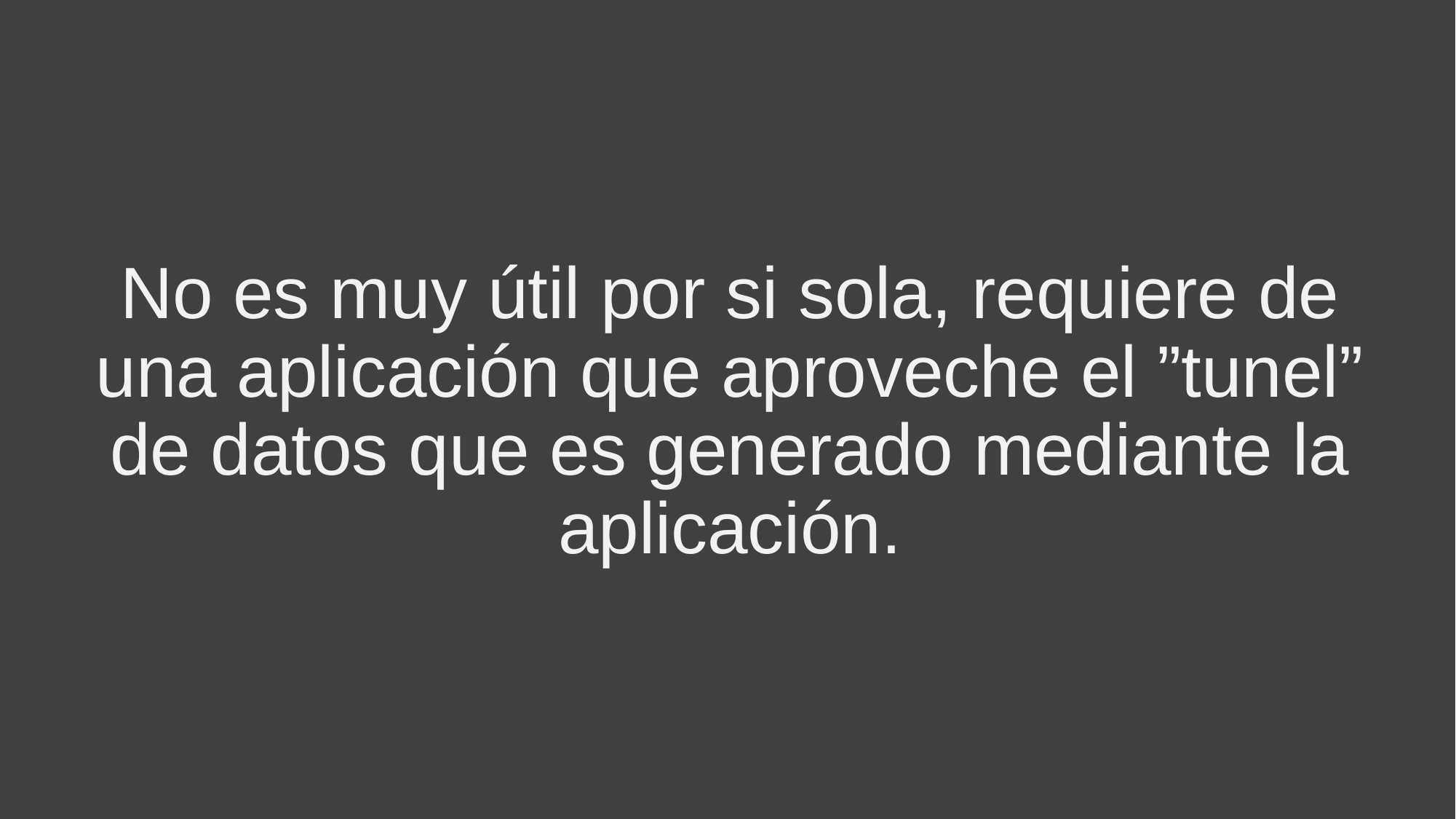

No es muy útil por si sola, requiere de una aplicación que aproveche el ”tunel” de datos que es generado mediante la aplicación.